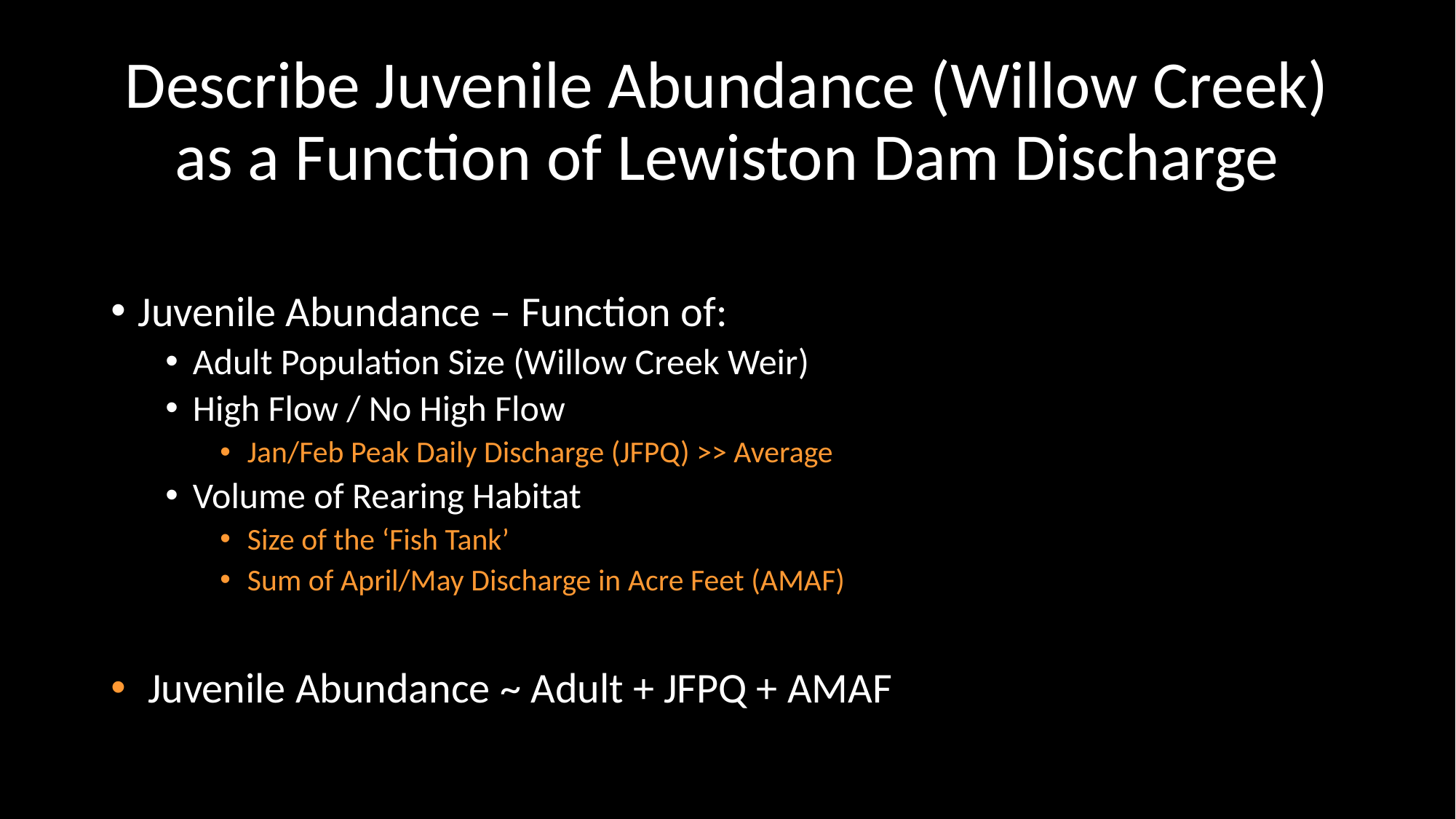

# Describe Juvenile Abundance (Willow Creek) as a Function of Lewiston Dam Discharge

Juvenile Abundance – Function of:
Adult Population Size (Willow Creek Weir)
High Flow / No High Flow
Jan/Feb Peak Daily Discharge (JFPQ) >> Average
Volume of Rearing Habitat
Size of the ‘Fish Tank’
Sum of April/May Discharge in Acre Feet (AMAF)

 Juvenile Abundance ~ Adult + JFPQ + AMAF